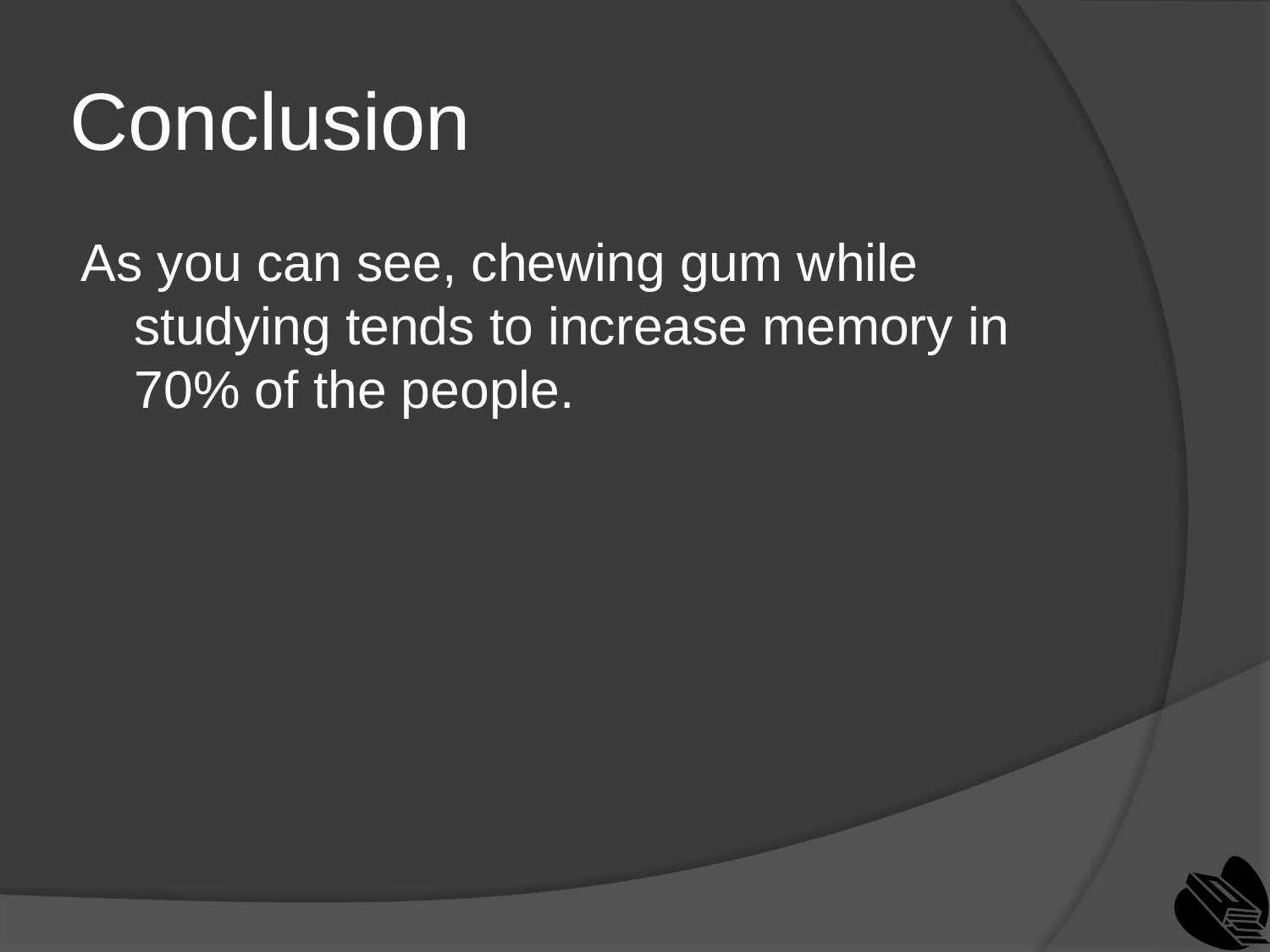

# Conclusion
As you can see, chewing gum while studying tends to increase memory in 70% of the people.